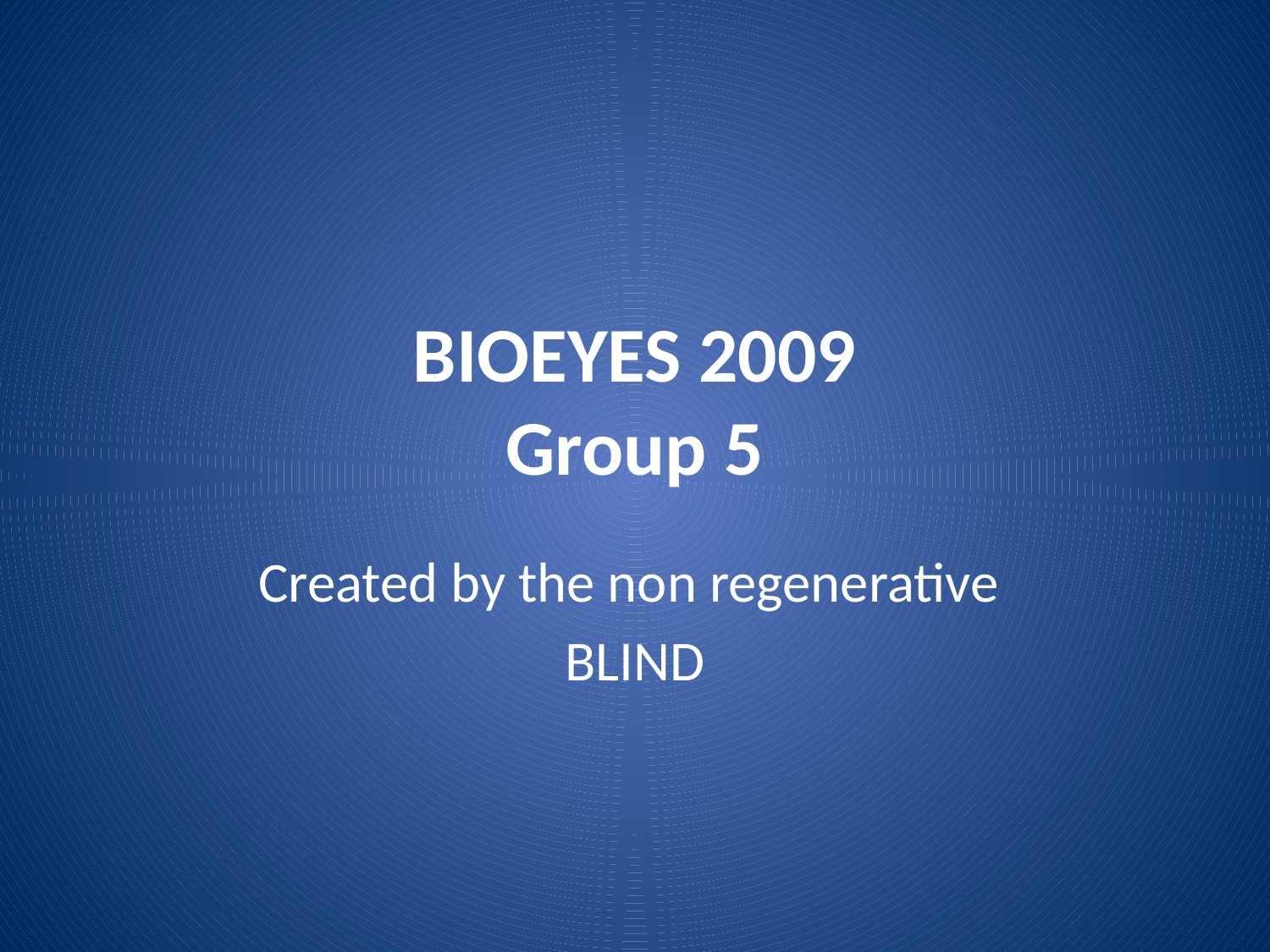

# BIOEYES 2009 Group 5
Created by the non regenerative
BLIND